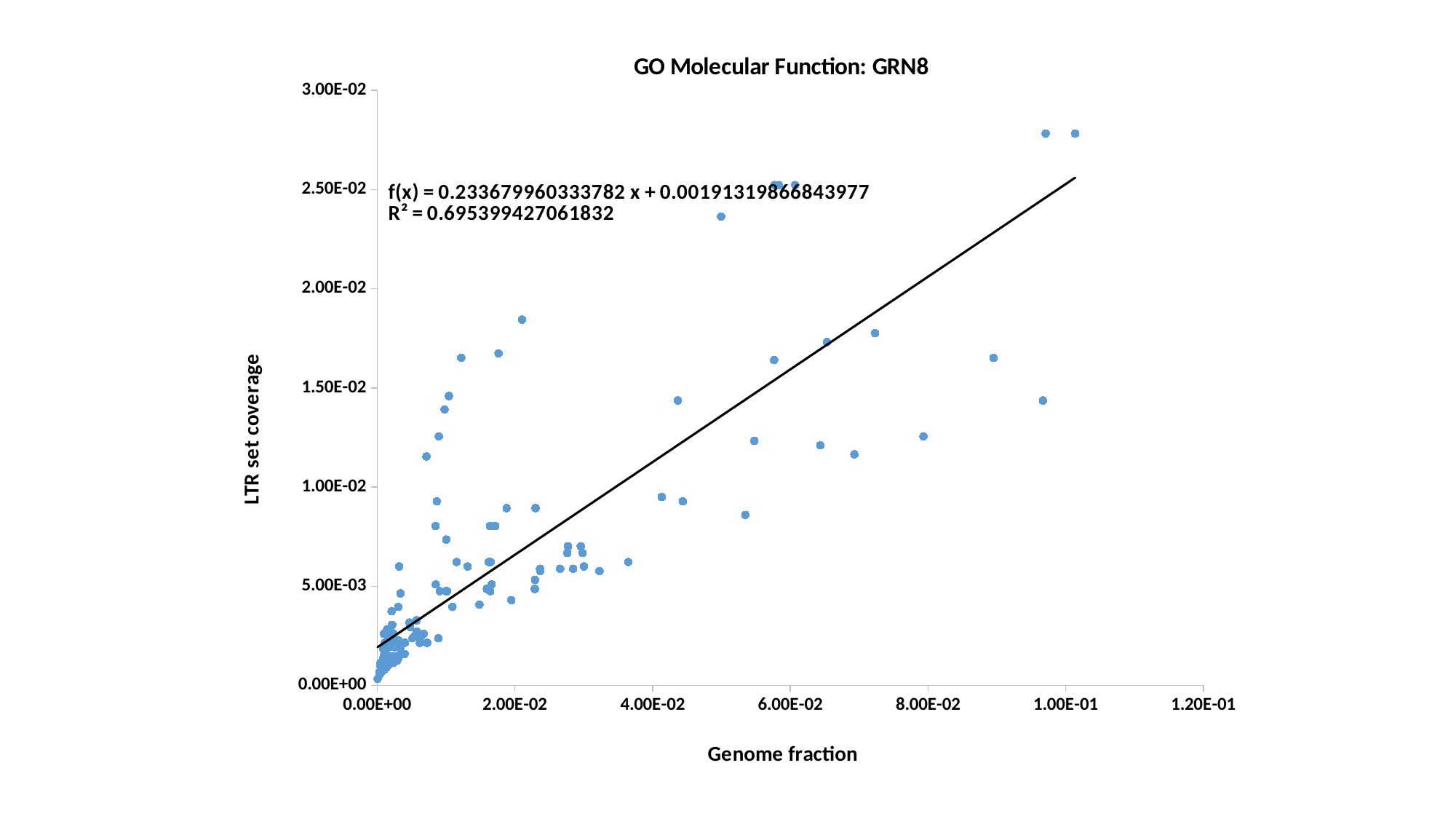

### Chart: GO Molecular Function: GRN8

| Category | LTR fraction |
|---|---|